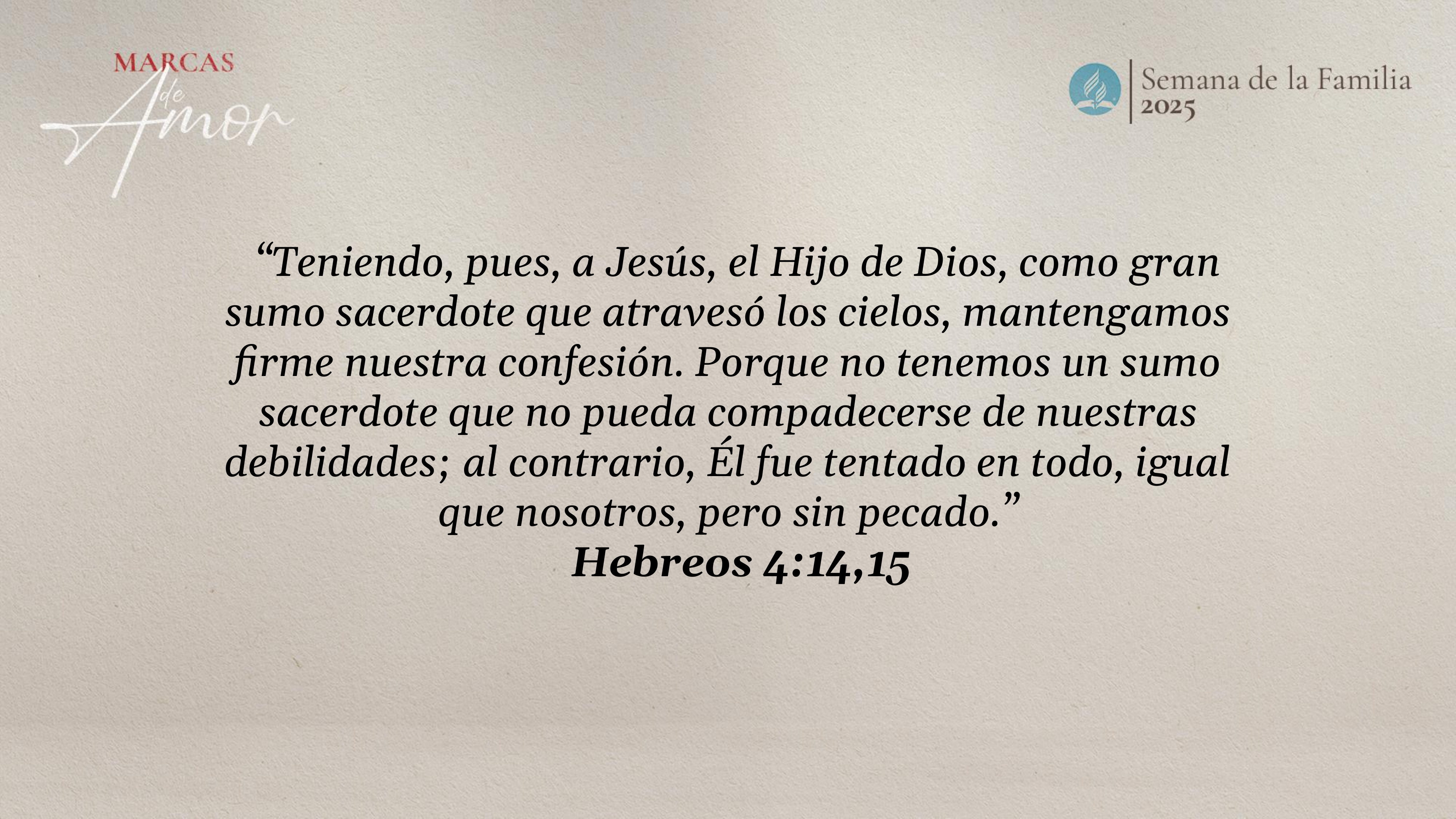

“Teniendo, pues, a Jesús, el Hijo de Dios, como gran sumo sacerdote que atravesó los cielos, mantengamos firme nuestra confesión. Porque no tenemos un sumo sacerdote que no pueda compadecerse de nuestras debilidades; al contrario, Él fue tentado en todo, igual que nosotros, pero sin pecado.”
Hebreos 4:14,15